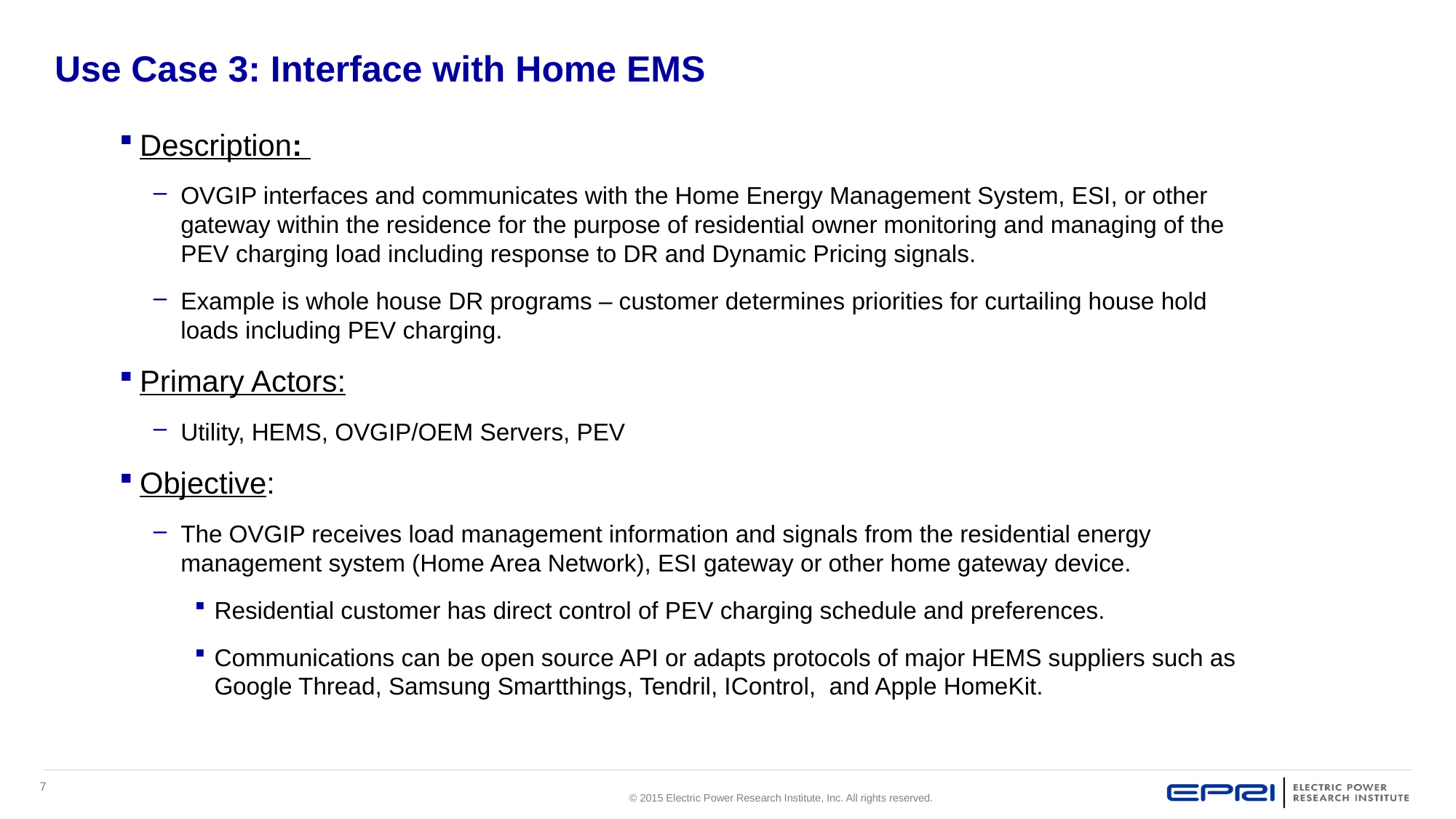

# Use Case 3: Interface with Home EMS
Description:
OVGIP interfaces and communicates with the Home Energy Management System, ESI, or other gateway within the residence for the purpose of residential owner monitoring and managing of the PEV charging load including response to DR and Dynamic Pricing signals.
Example is whole house DR programs – customer determines priorities for curtailing house hold loads including PEV charging.
Primary Actors:
Utility, HEMS, OVGIP/OEM Servers, PEV
Objective:
The OVGIP receives load management information and signals from the residential energy management system (Home Area Network), ESI gateway or other home gateway device.
Residential customer has direct control of PEV charging schedule and preferences.
Communications can be open source API or adapts protocols of major HEMS suppliers such as Google Thread, Samsung Smartthings, Tendril, IControl,  and Apple HomeKit.